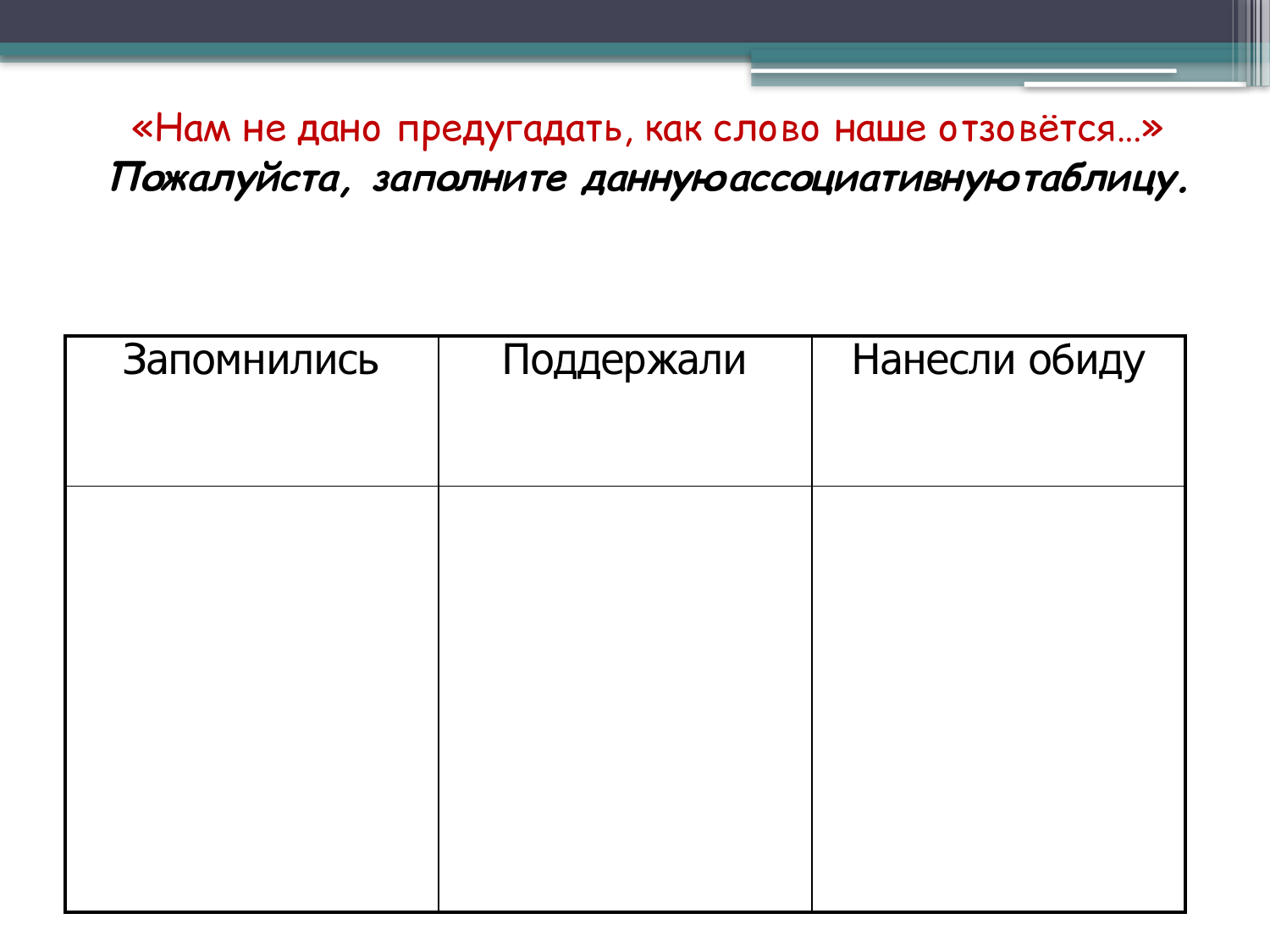

«Нам не дано предугадать, как слово наше отзовётся…»
Пожалуйста, заполните данную ассоциативную таблицу.

| Запомнились | Поддержали | Нанесли обиду |
| --- | --- | --- |
|  |  |  |